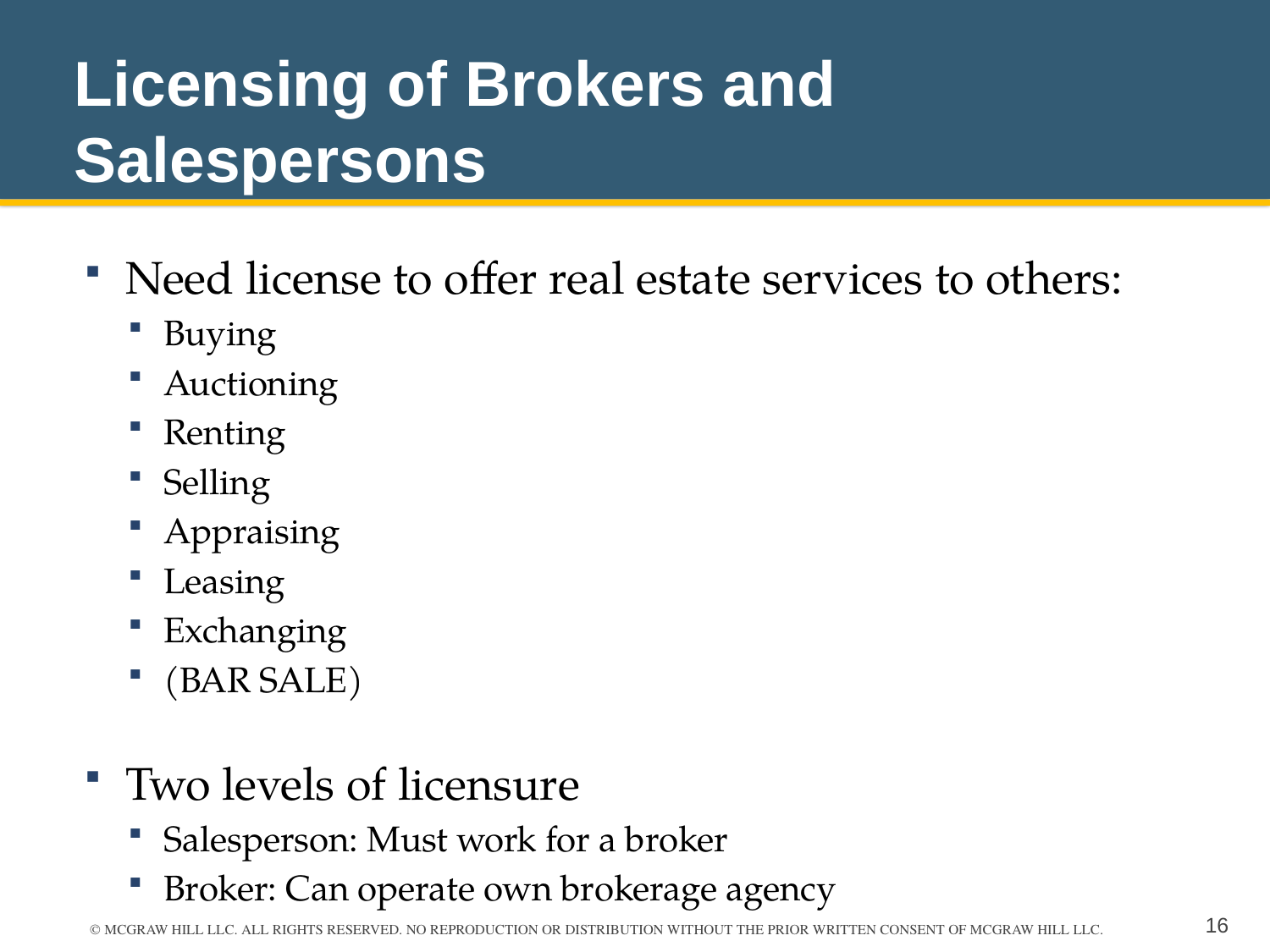

# Licensing of Brokers and Salespersons
Need license to offer real estate services to others:
Buying
Auctioning
Renting
Selling
Appraising
Leasing
Exchanging
(BAR SALE)

Two levels of licensure
Salesperson: Must work for a broker
Broker: Can operate own brokerage agency
© MCGRAW HILL LLC. ALL RIGHTS RESERVED. NO REPRODUCTION OR DISTRIBUTION WITHOUT THE PRIOR WRITTEN CONSENT OF MCGRAW HILL LLC.
16